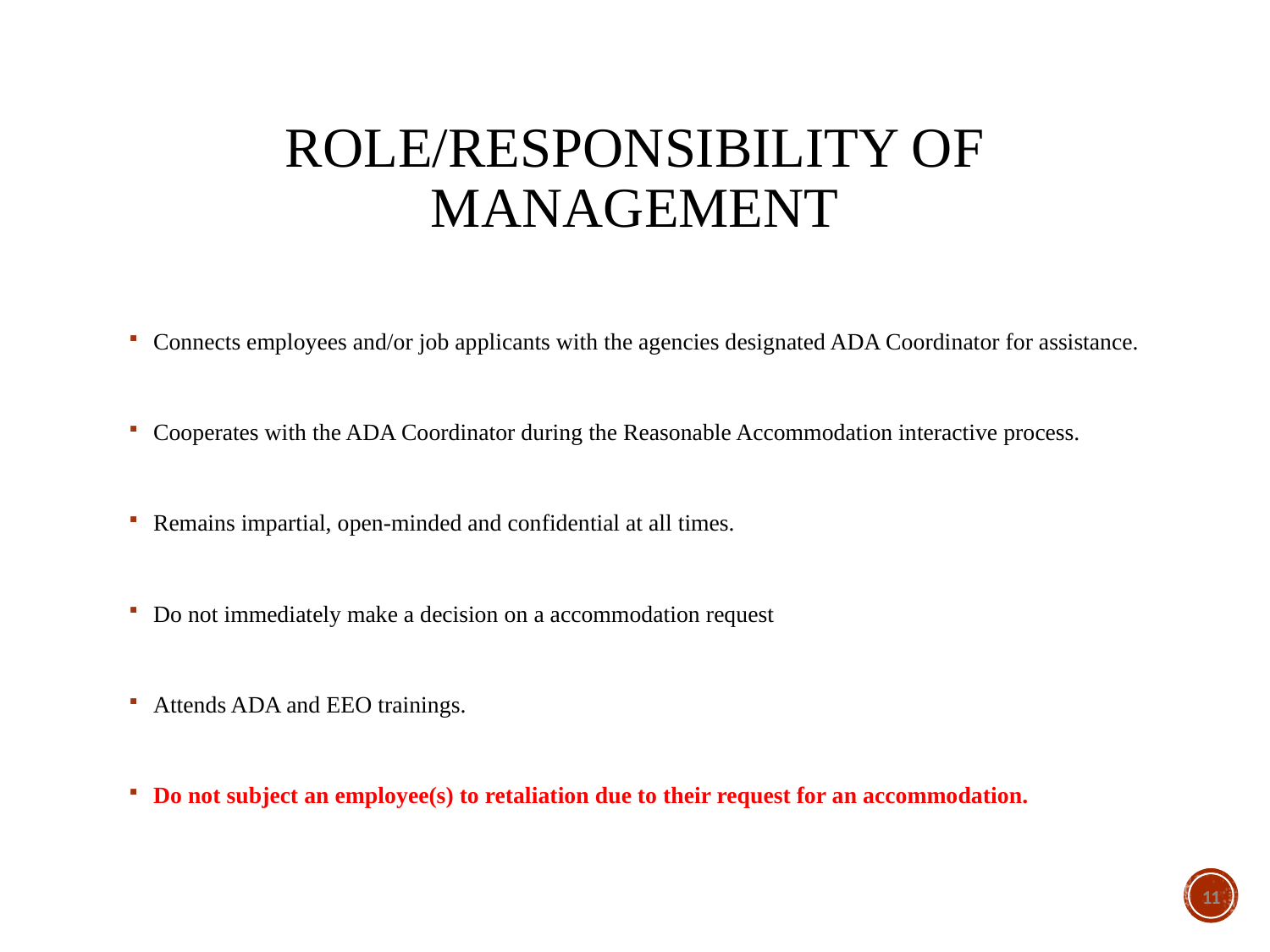

# ROLE/RESPONSIBILITY OF MANAGEMENT

Connects employees and/or job applicants with the agencies designated ADA Coordinator for assistance.

Cooperates with the ADA Coordinator during the Reasonable Accommodation interactive process.

Remains impartial, open-minded and confidential at all times.

Do not immediately make a decision on a accommodation request

Attends ADA and EEO trainings.

Do not subject an employee(s) to retaliation due to their request for an accommodation.

11